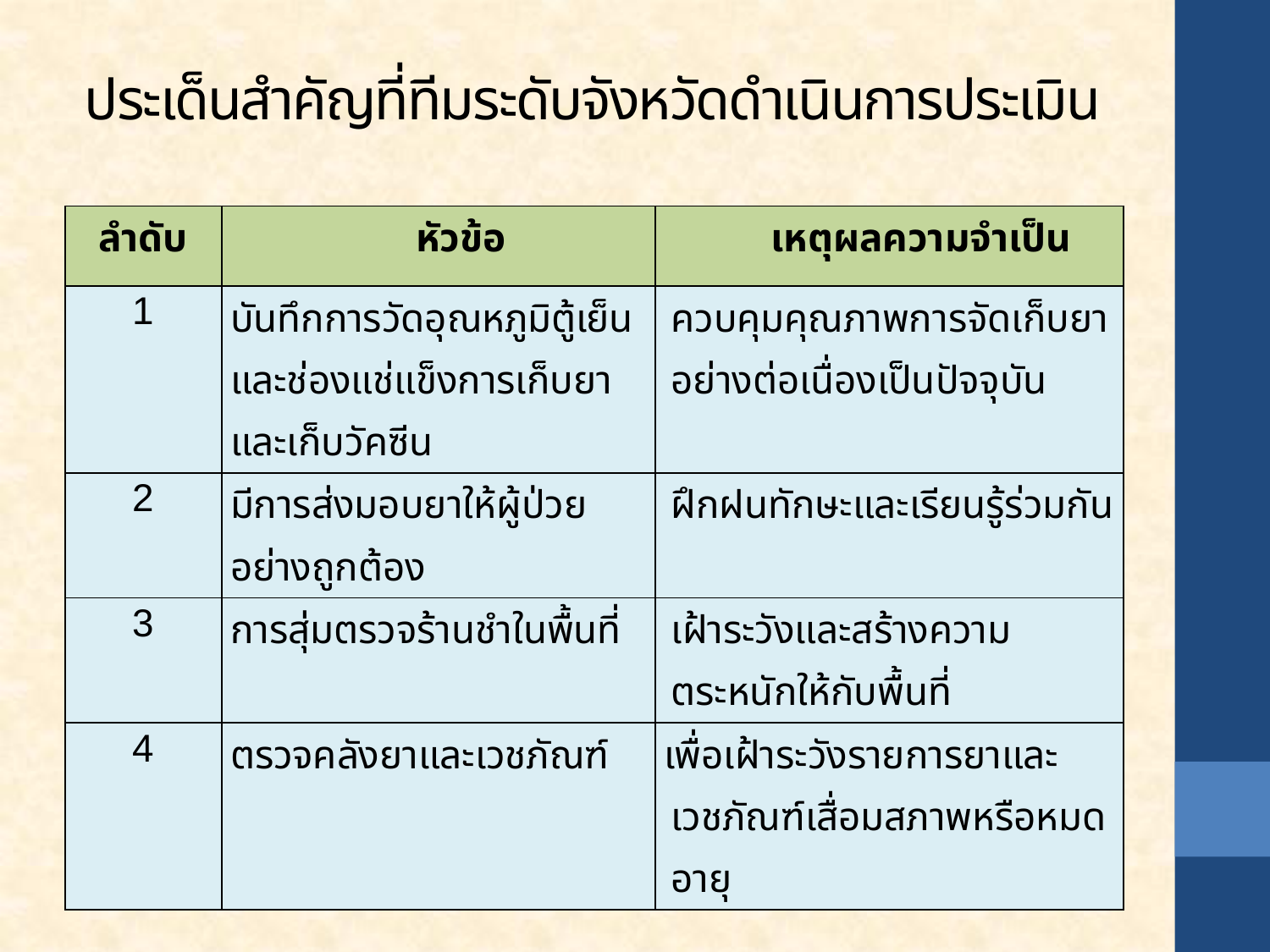

# ประเด็นสำคัญที่ทีมระดับจังหวัดดำเนินการประเมิน
| ลำดับ | หัวข้อ | เหตุผลความจำเป็น |
| --- | --- | --- |
| 1 | บันทึกการวัดอุณหภูมิตู้เย็นและช่องแช่แข็งการเก็บยาและเก็บวัคซีน | ควบคุมคุณภาพการจัดเก็บยาอย่างต่อเนื่องเป็นปัจจุบัน |
| 2 | มีการส่งมอบยาให้ผู้ป่วยอย่างถูกต้อง | ฝึกฝนทักษะและเรียนรู้ร่วมกัน |
| 3 | การสุ่มตรวจร้านชำในพื้นที่ | เฝ้าระวังและสร้างความตระหนักให้กับพื้นที่ |
| 4 | ตรวจคลังยาและเวชภัณฑ์ | เพื่อเฝ้าระวังรายการยาและเวชภัณฑ์เสื่อมสภาพหรือหมดอายุ |